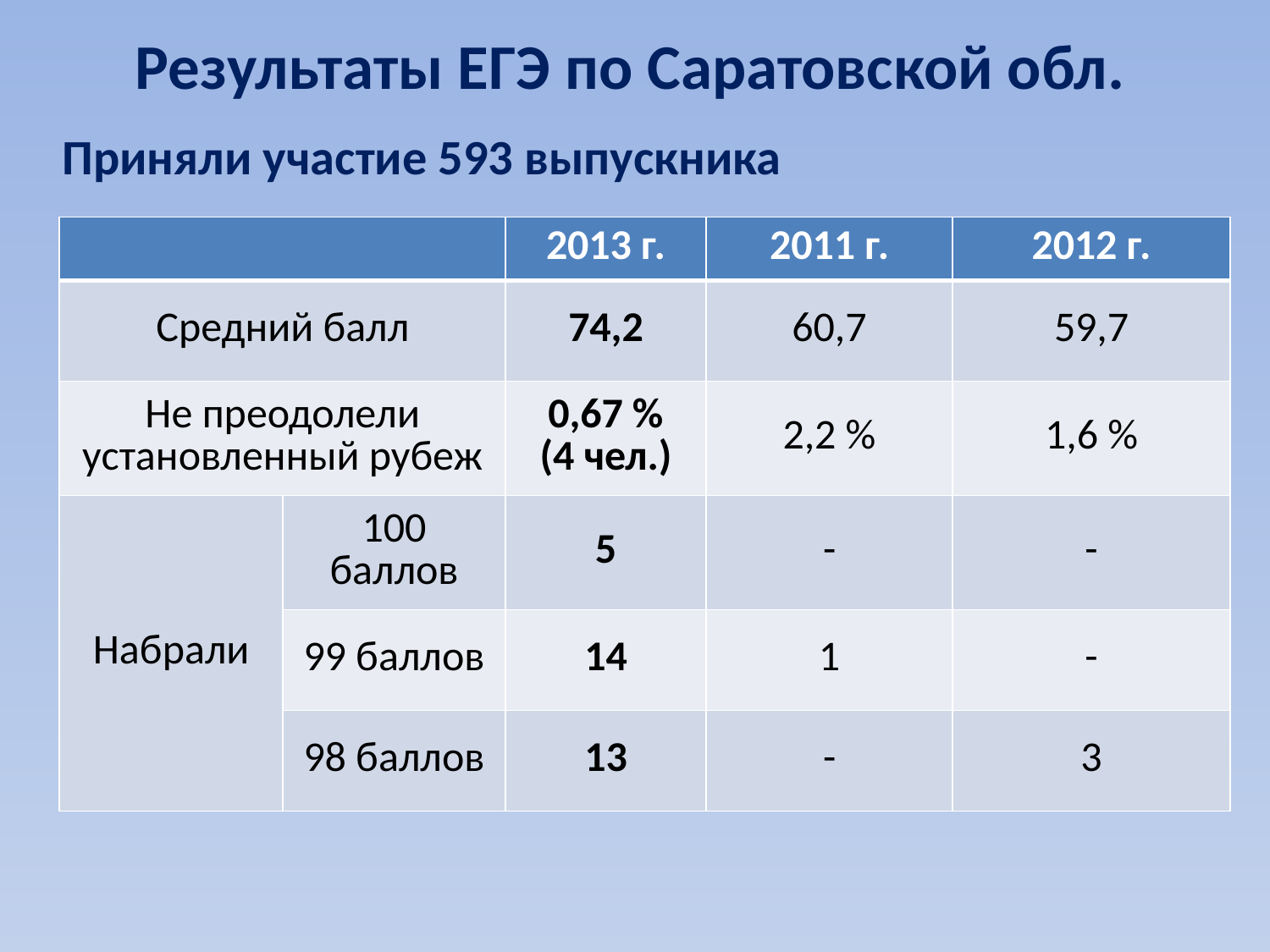

Результаты ЕГЭ по Саратовской обл.
Приняли участие 593 выпускника
|  |  | 2013 г. | 2011 г. | 2012 г. |
| --- | --- | --- | --- | --- |
| Средний балл |  | 74,2 | 60,7 | 59,7 |
| Не преодолели установленный рубеж |  | 0,67 % (4 чел.) | 2,2 % | 1,6 % |
| Набрали | 100 баллов | 5 | - | - |
|  | 99 баллов | 14 | 1 | - |
|  | 98 баллов | 13 | - | 3 |